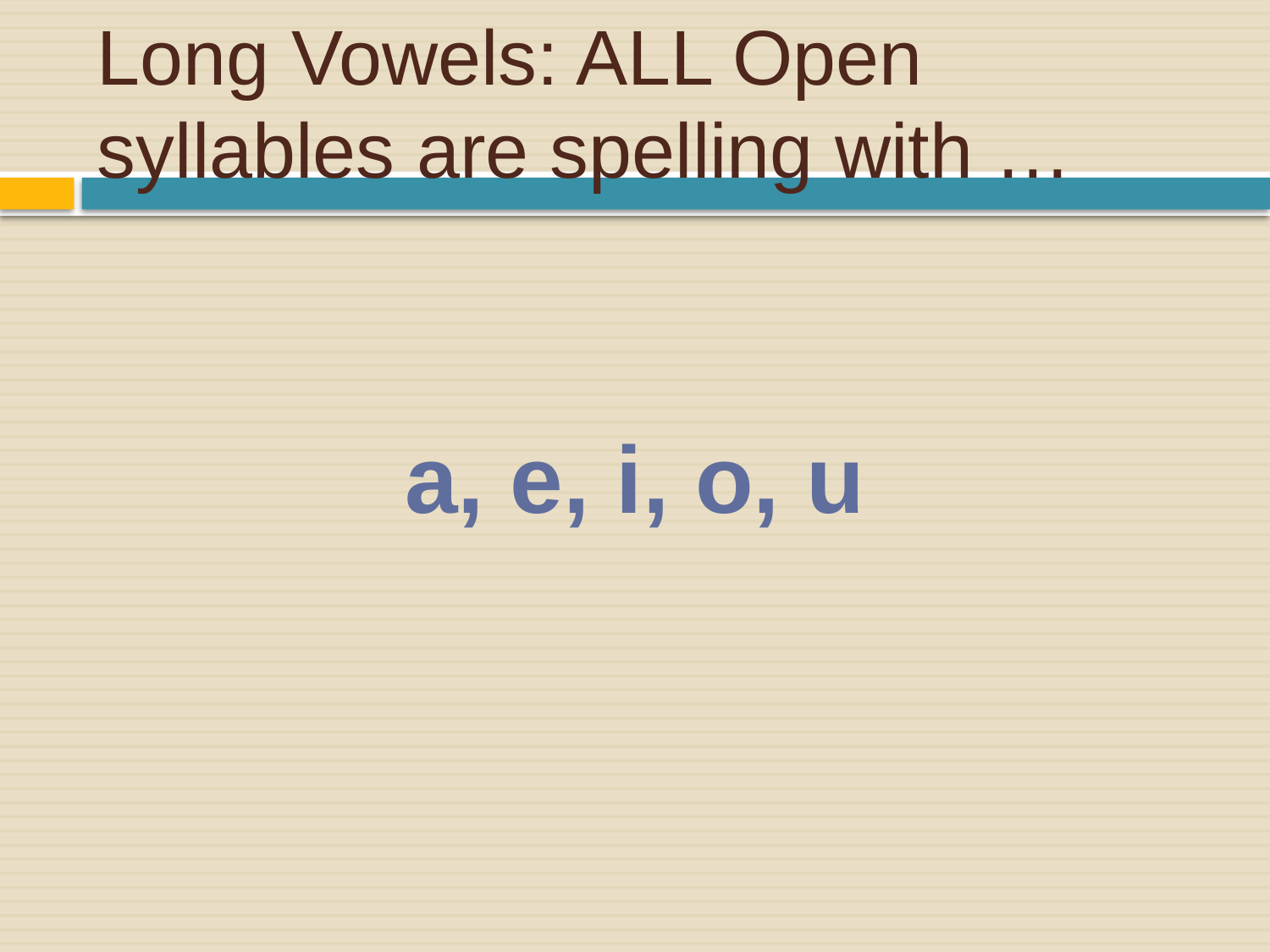

# Long Vowels: ALL Open syllables are spelling with …
a, e, i, o, u